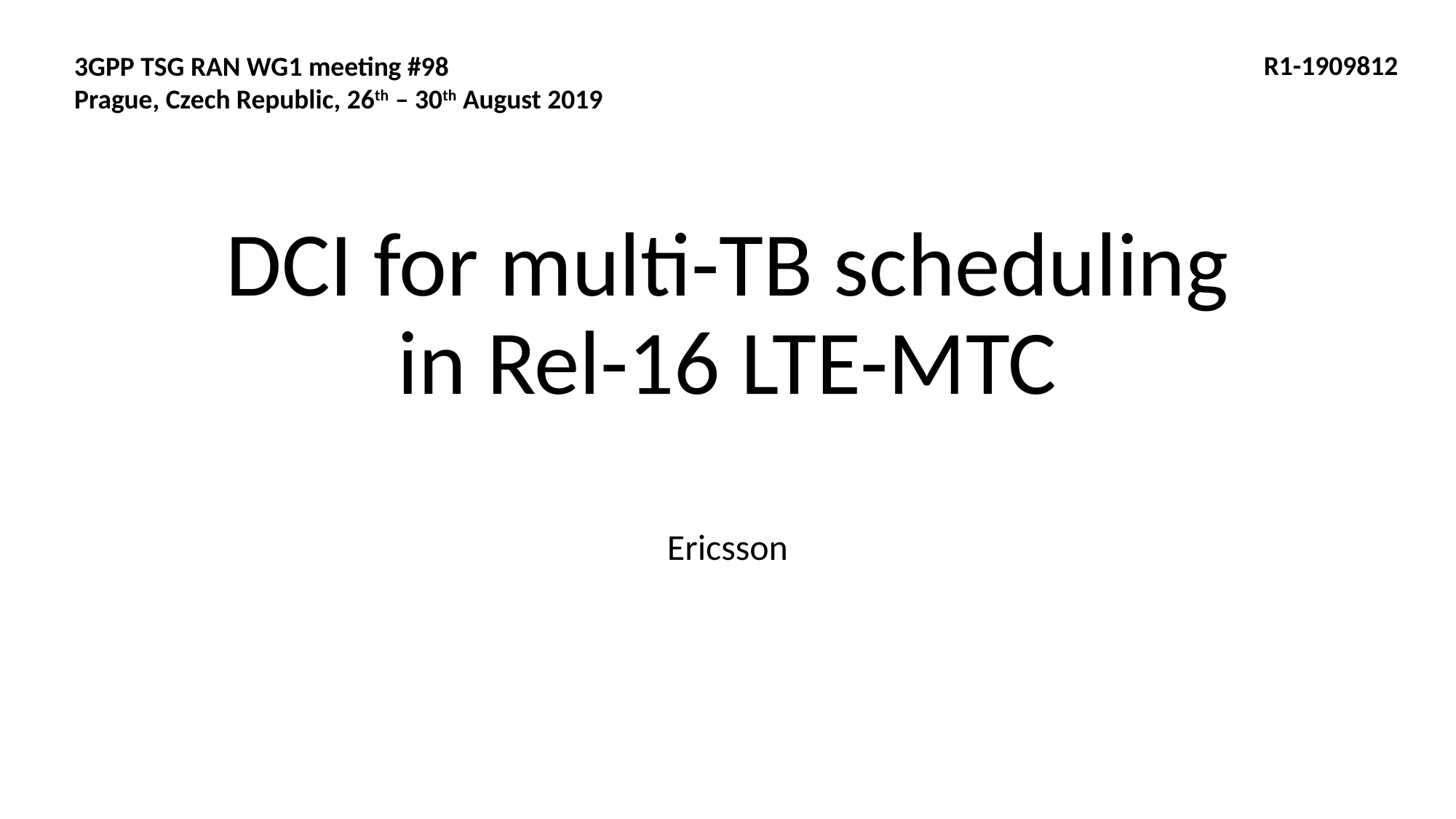

R1-1909812
3GPP TSG RAN WG1 meeting #98
Prague, Czech Republic, 26th – 30th August 2019
# DCI for multi-TB scheduling in Rel-16 LTE-MTC
Ericsson